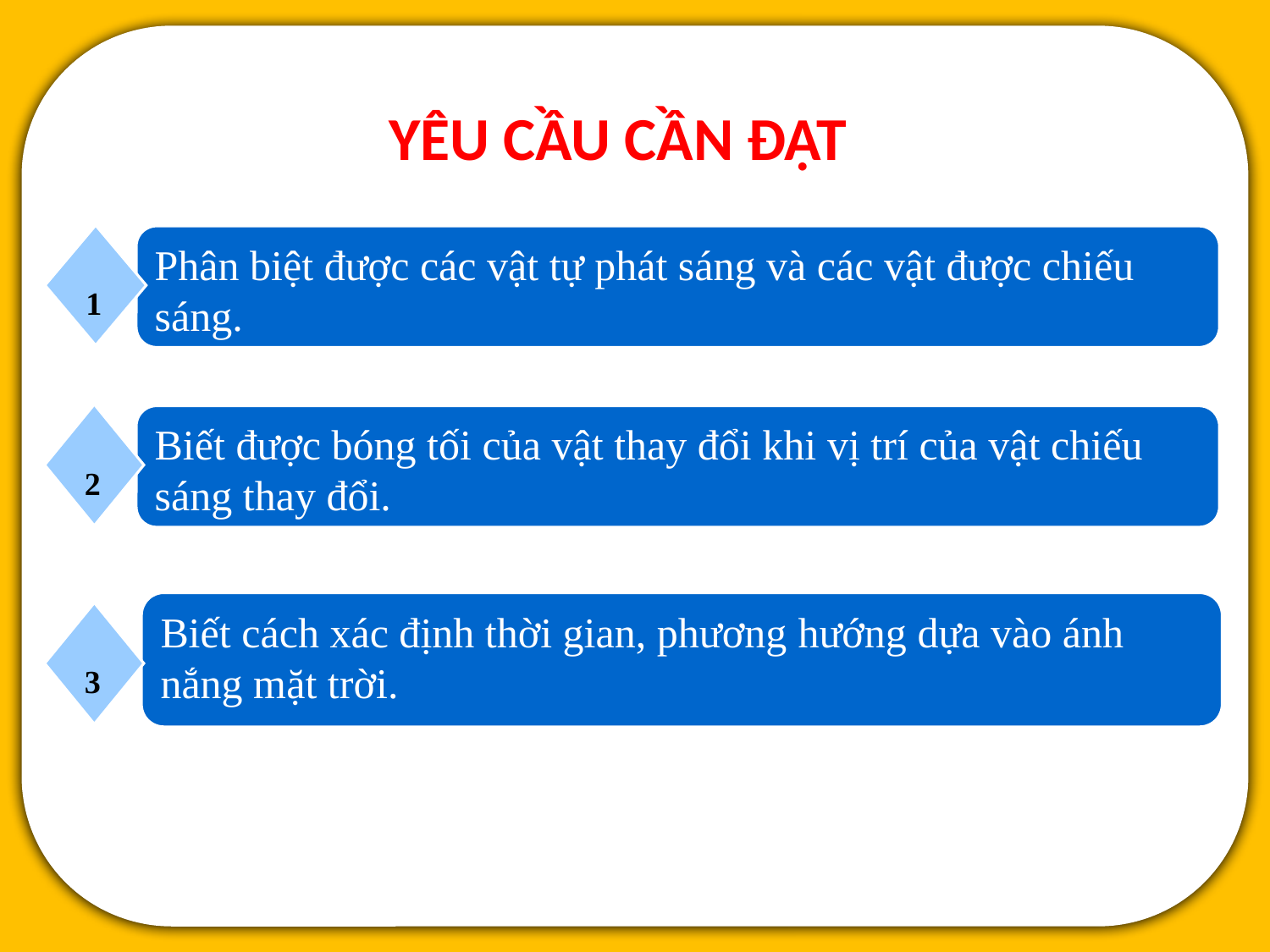

YÊU CẦU CẦN ĐẠT

1
Phân biệt được các vật tự phát sáng và các vật được chiếu sáng.

2
Biết được bóng tối của vật thay đổi khi vị trí của vật chiếu sáng thay đổi.
Biết cách xác định thời gian, phương hướng dựa vào ánh nắng mặt trời.

3